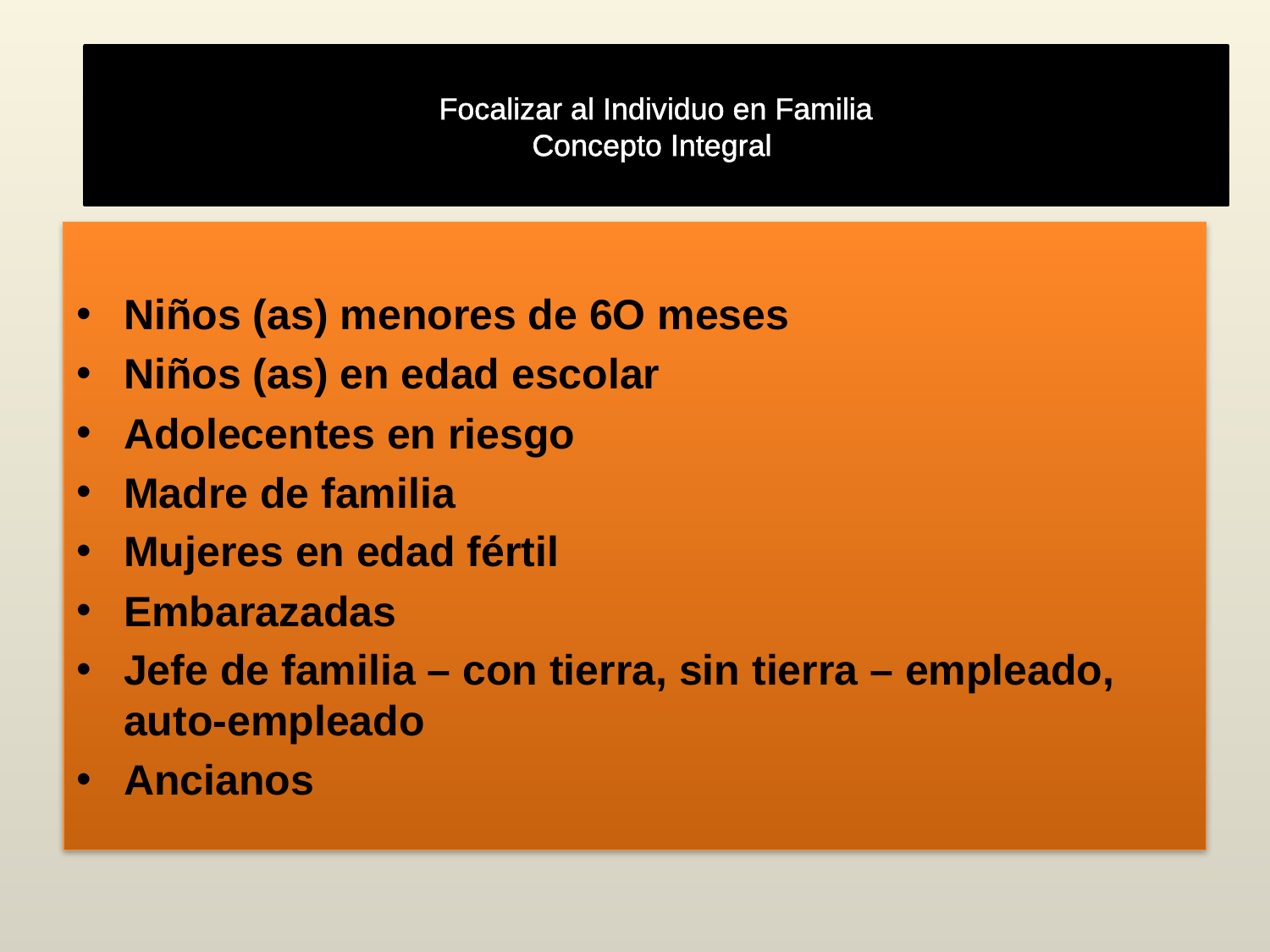

# Focalizar al Individuo en Familia Concepto Integral

Niños (as) menores de 6O meses
Niños (as) en edad escolar
Adolecentes en riesgo
Madre de familia
Mujeres en edad fértil
Embarazadas
Jefe de familia – con tierra, sin tierra – empleado, auto-empleado
Ancianos